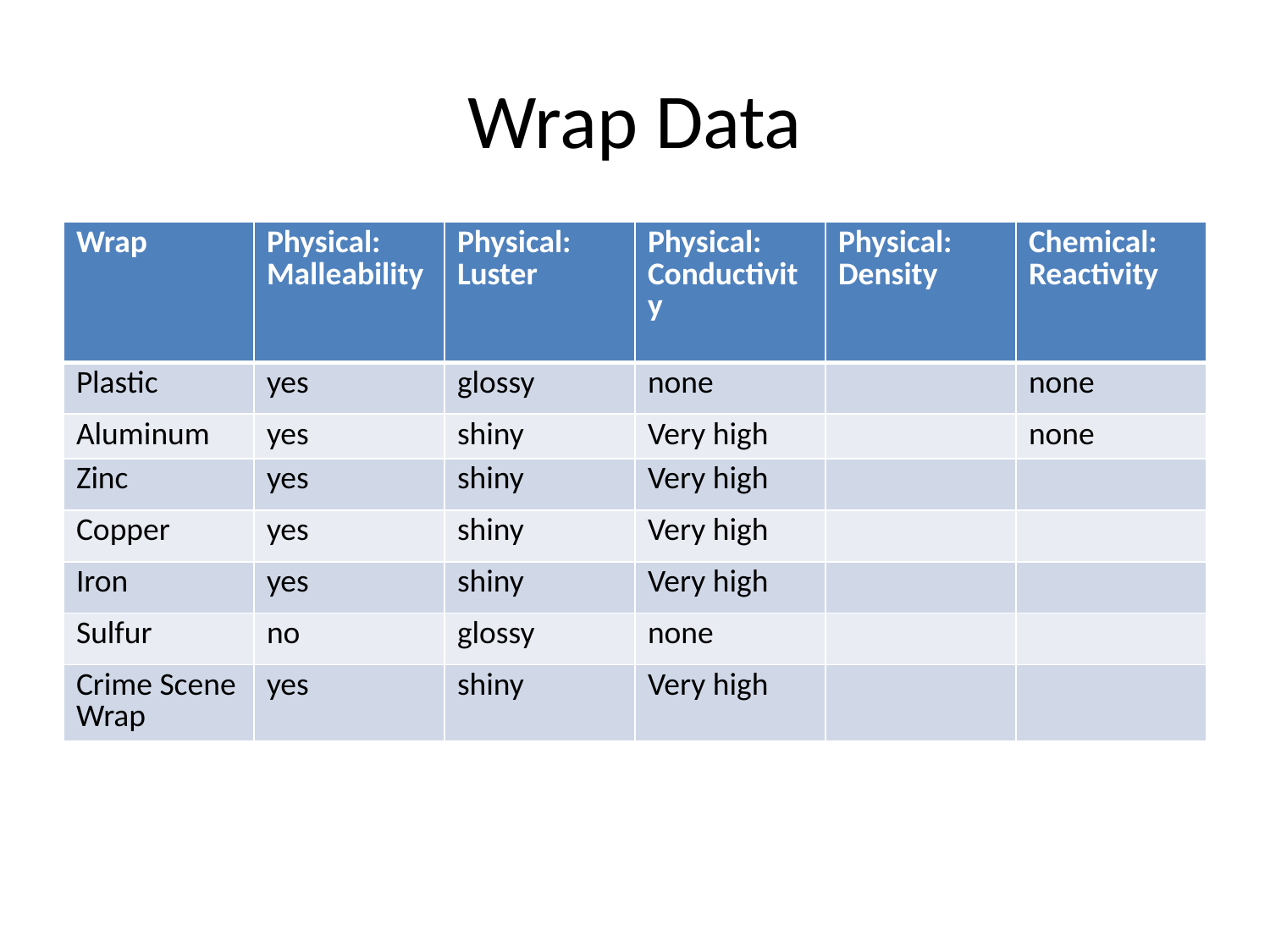

# Wrap Data
| Wrap | Physical: Malleability | Physical: Luster | Physical: Conductivity | Physical: Density | Chemical: Reactivity |
| --- | --- | --- | --- | --- | --- |
| Plastic | yes | glossy | none |  | none |
| Aluminum | yes | shiny | Very high |  | none |
| Zinc | yes | shiny | Very high |  |  |
| Copper | yes | shiny | Very high |  |  |
| Iron | yes | shiny | Very high |  |  |
| Sulfur | no | glossy | none |  |  |
| Crime Scene Wrap | yes | shiny | Very high |  |  |